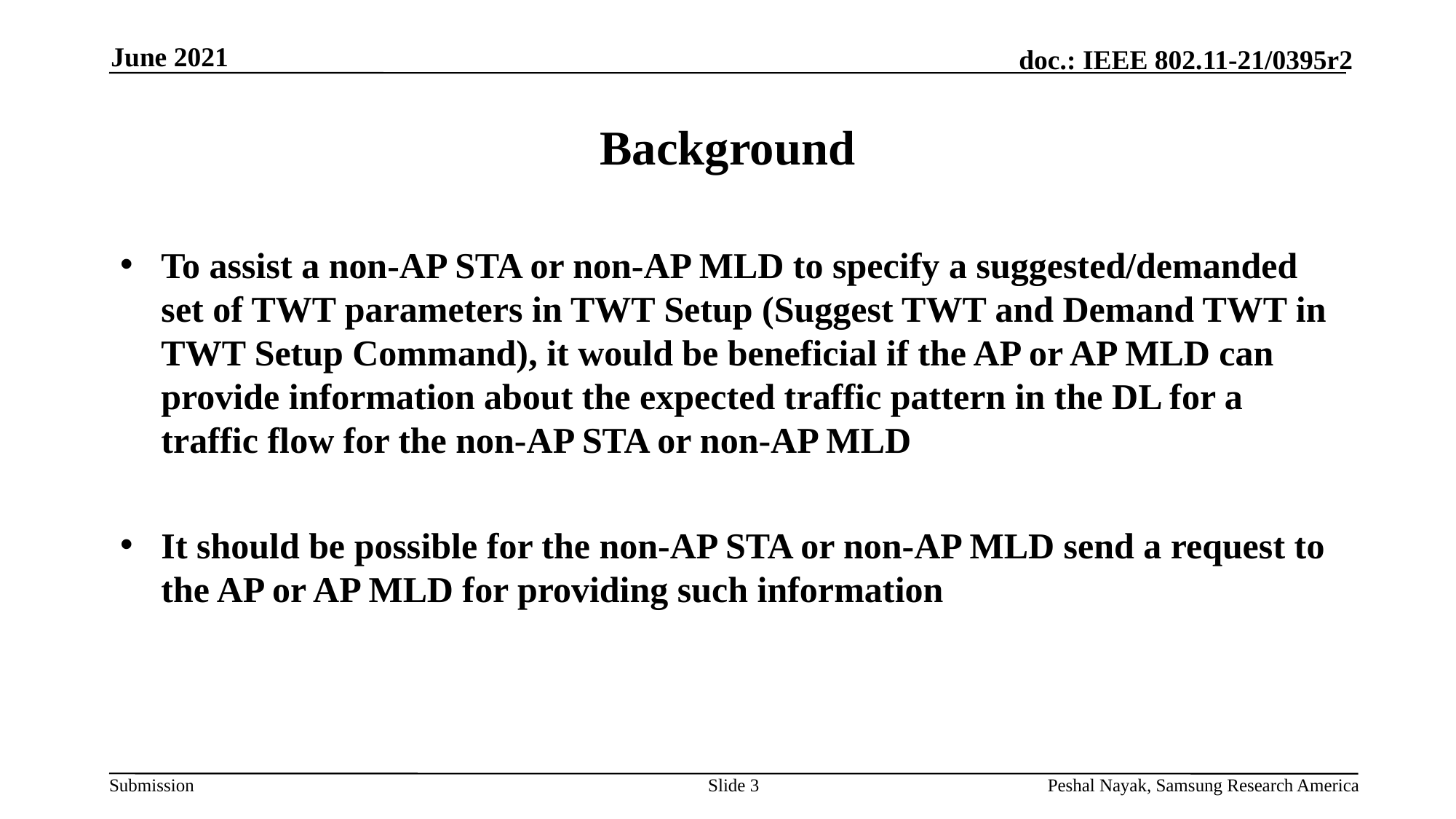

June 2021
# Background
To assist a non-AP STA or non-AP MLD to specify a suggested/demanded set of TWT parameters in TWT Setup (Suggest TWT and Demand TWT in TWT Setup Command), it would be beneficial if the AP or AP MLD can provide information about the expected traffic pattern in the DL for a traffic flow for the non-AP STA or non-AP MLD

It should be possible for the non-AP STA or non-AP MLD send a request to the AP or AP MLD for providing such information

Slide 3
Peshal Nayak, Samsung Research America